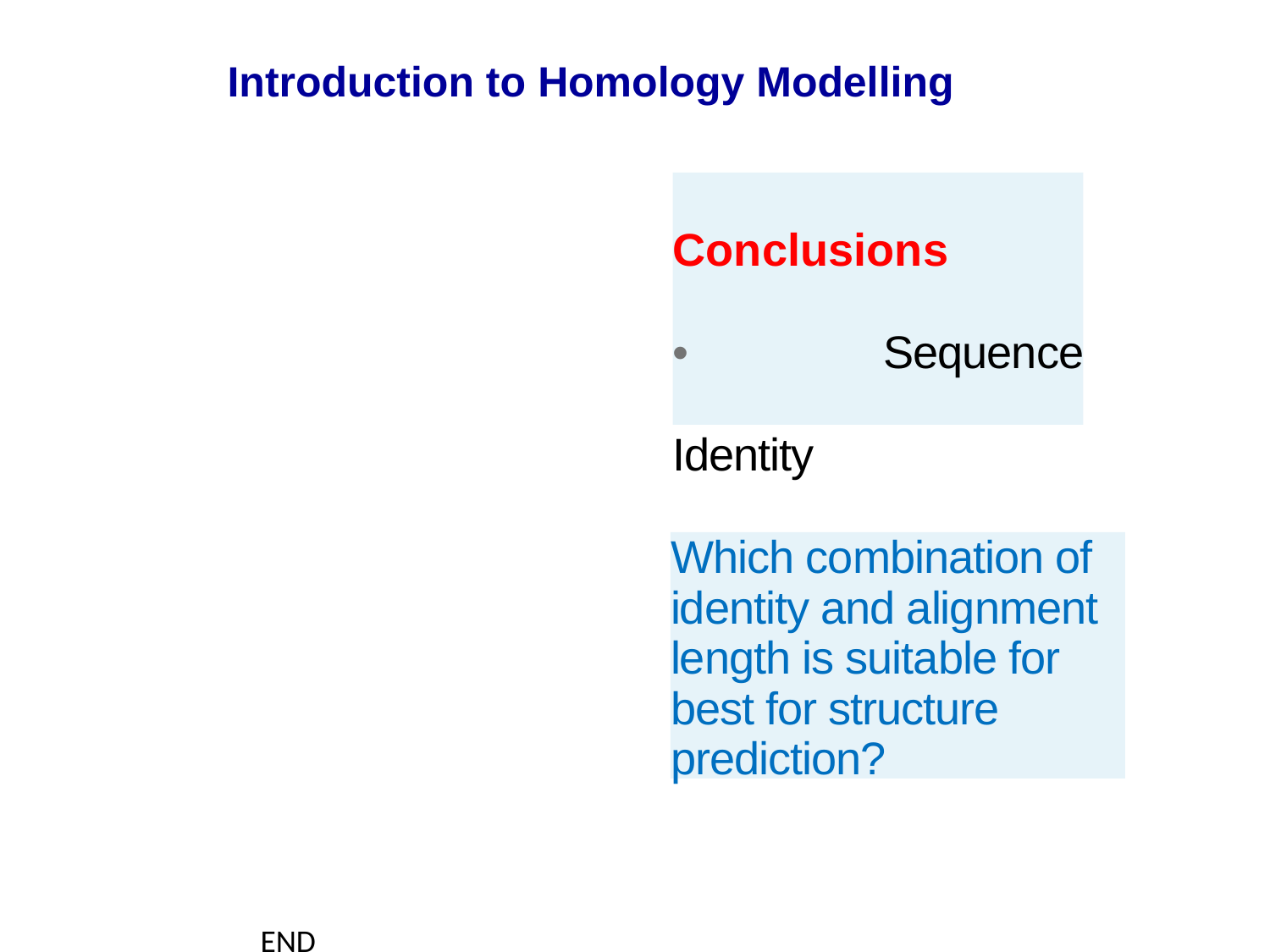

Introduction to Homology Modelling
Conclusions
•    Sequence Identity
•    Alignment Length
Which combination of identity and alignment length is suitable for best for structure prediction?
END